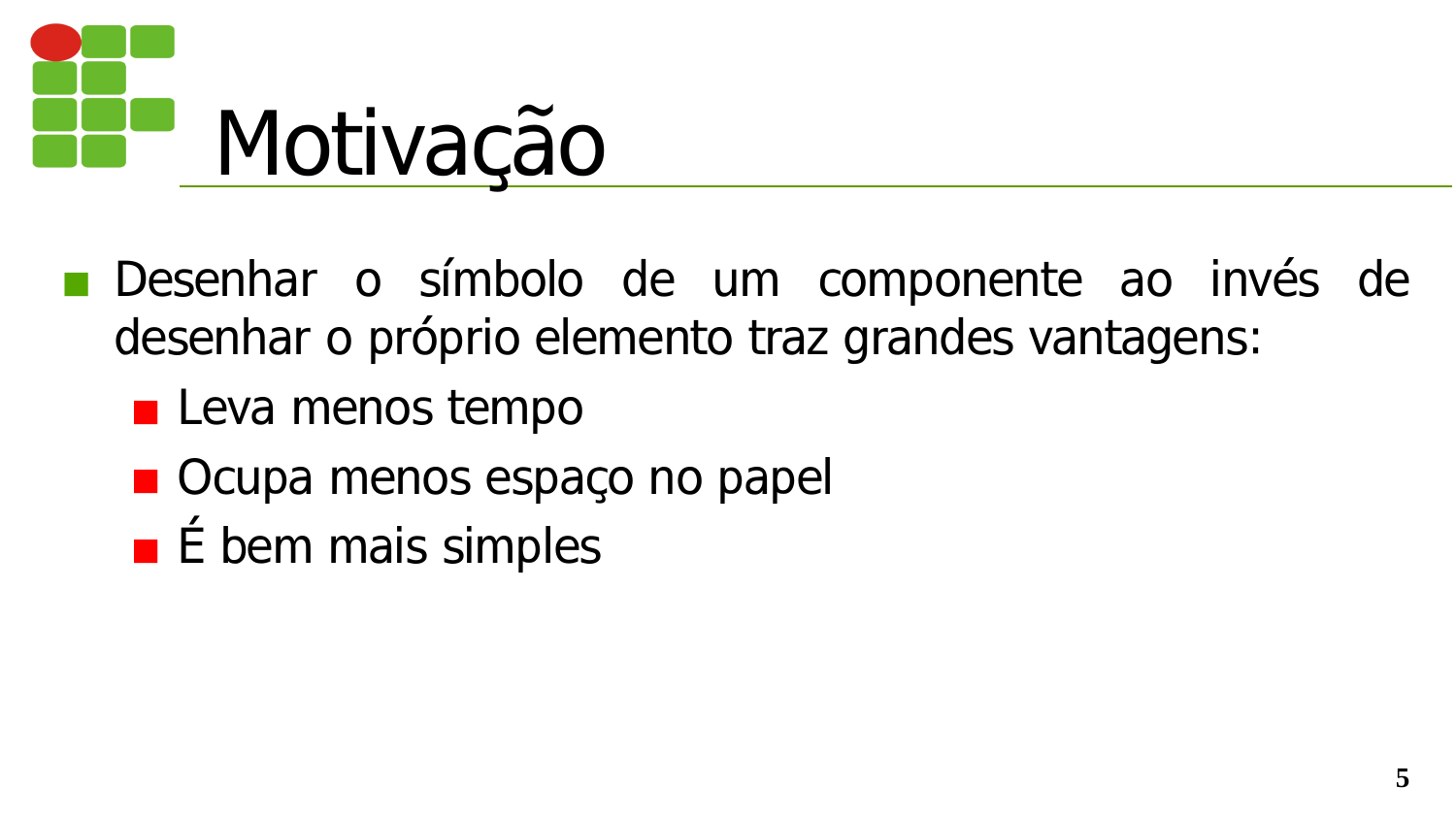

# Motivação
Desenhar o símbolo de um componente ao invés de desenhar o próprio elemento traz grandes vantagens:
Leva menos tempo
Ocupa menos espaço no papel
É bem mais simples
5